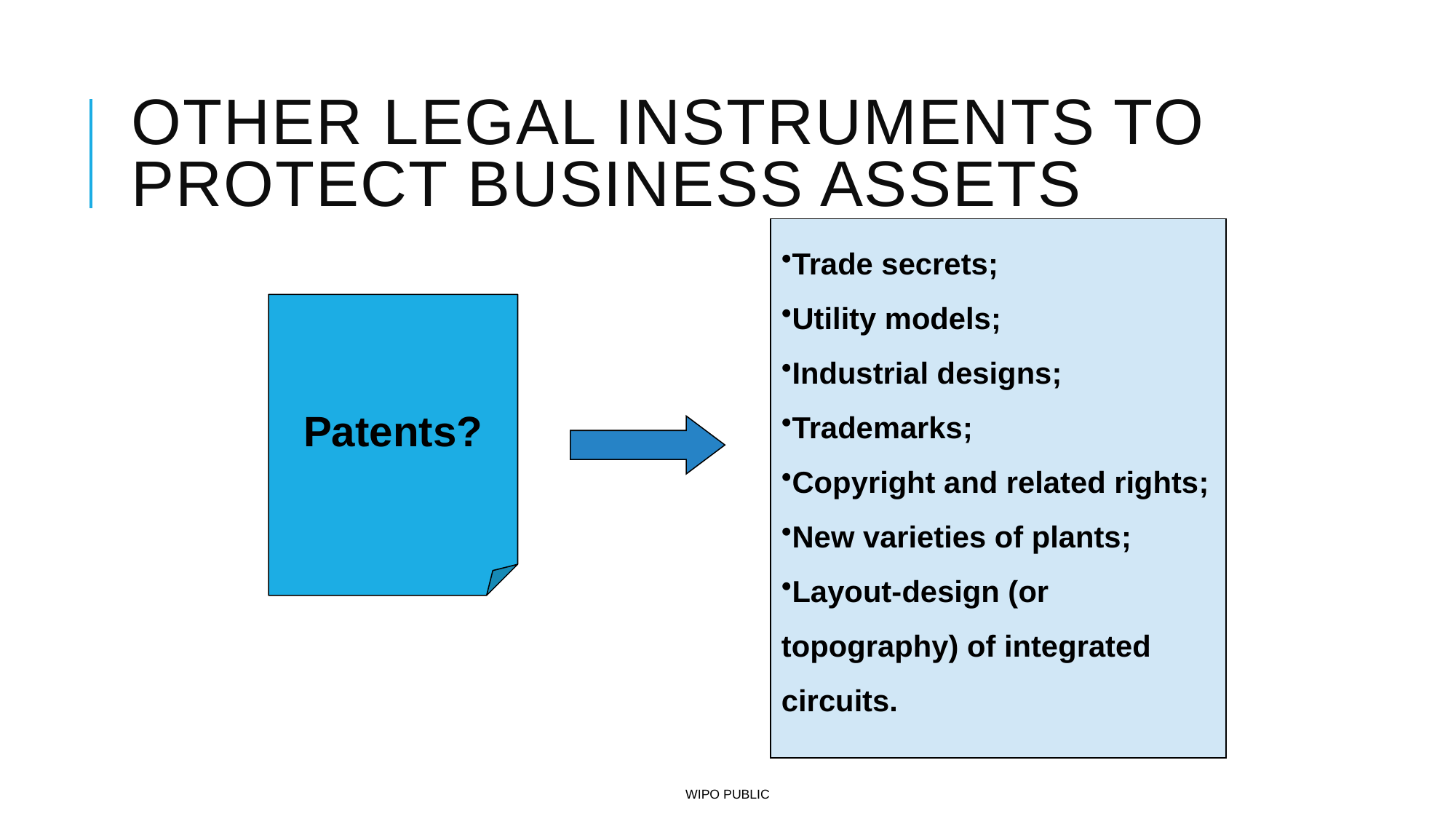

# Other legal instruments to protect business assets

Trade secrets;
Utility models;
Industrial designs;
Trademarks;
Copyright and related rights;
New varieties of plants;
Layout-design (or topography) of integrated circuits.

Patents?